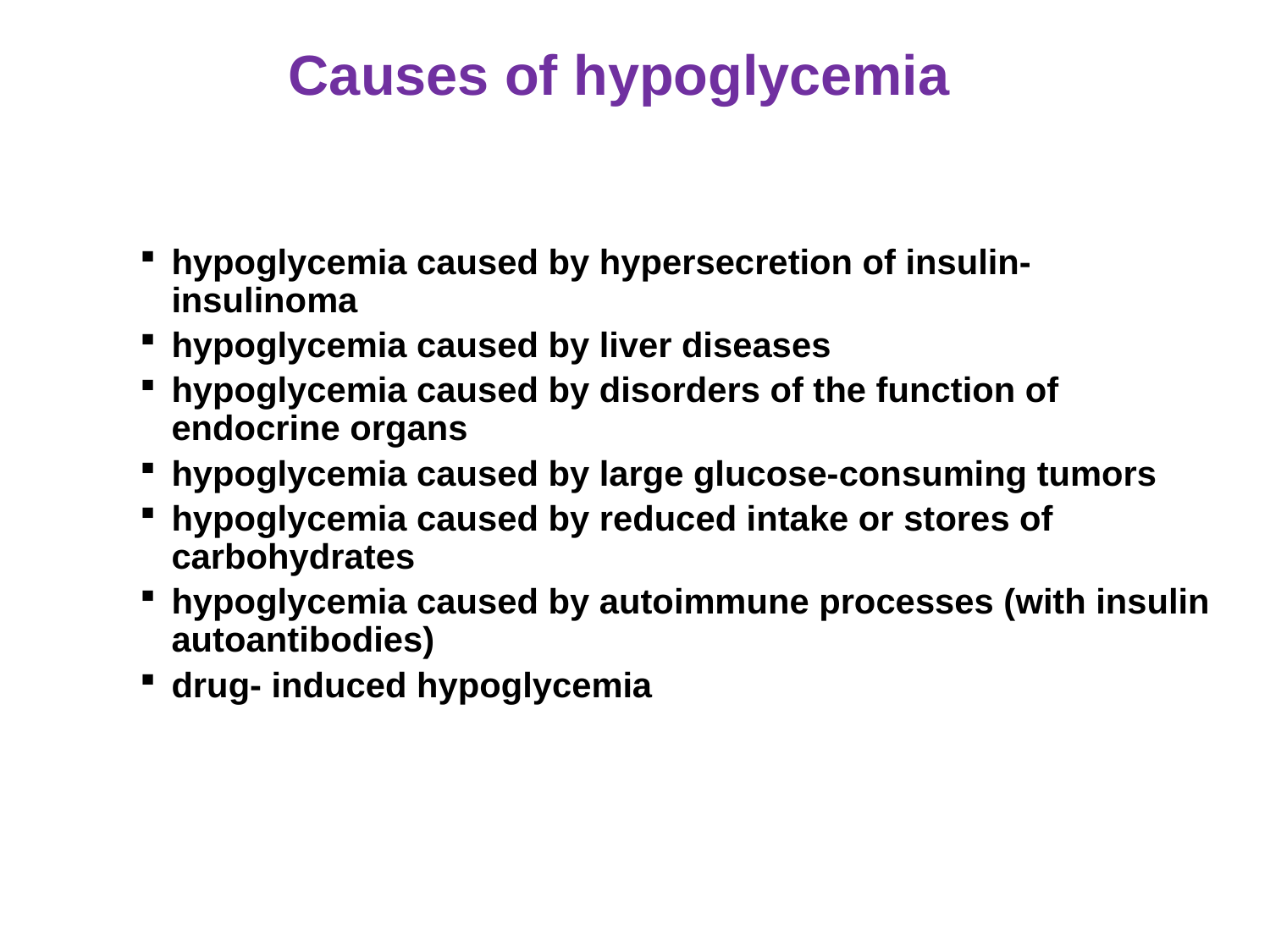

# Causes of hypoglycemia

hypoglycemia caused by hypersecretion of insulin-insulinoma
hypoglycemia caused by liver diseases
hypoglycemia caused by disorders of the function of endocrine organs
hypoglycemia caused by large glucose-consuming tumors
hypoglycemia caused by reduced intake or stores of carbohydrates
hypoglycemia caused by autoimmune processes (with insulin autoantibodies)
drug- induced hypoglycemia